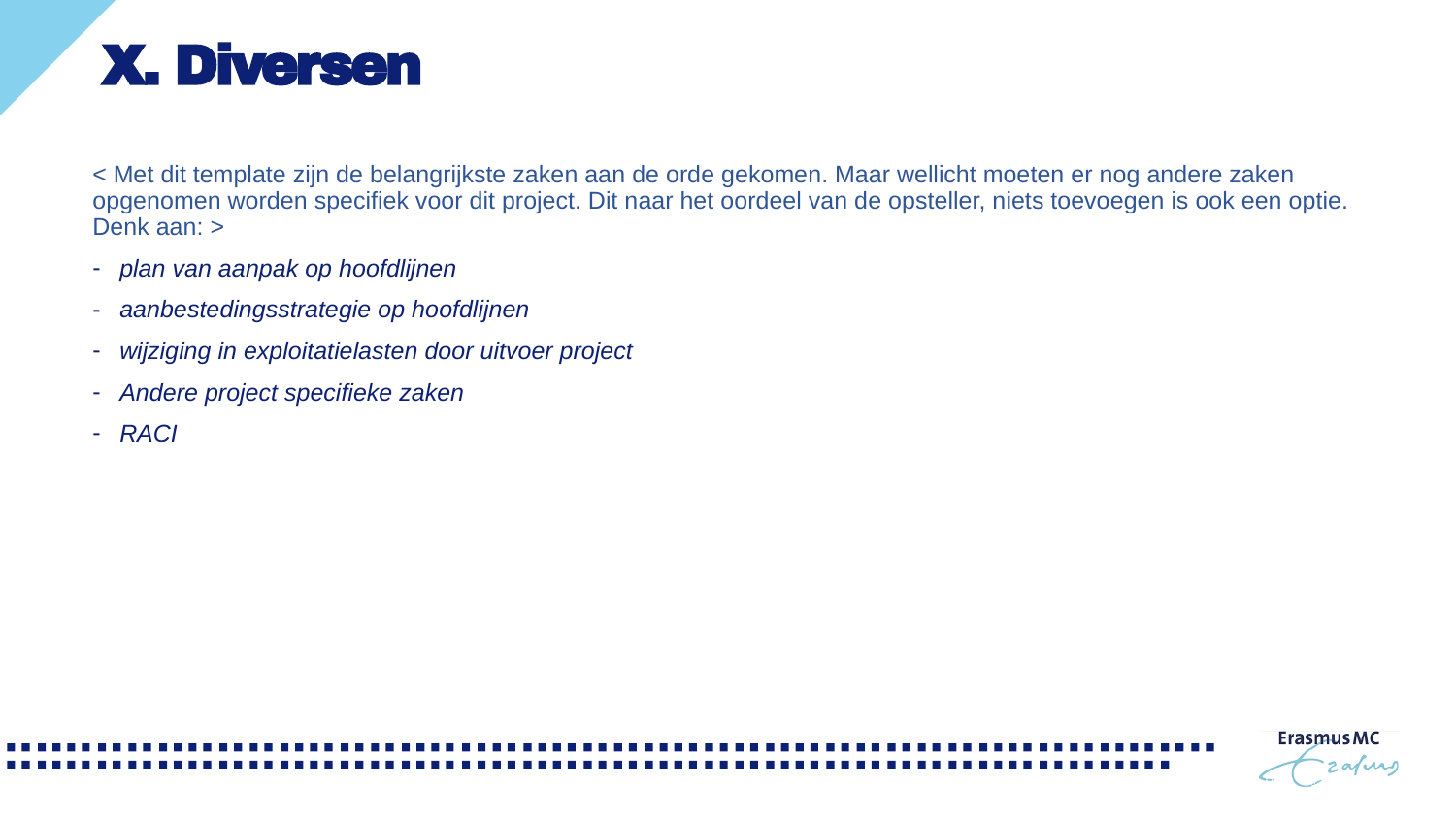

# X. Diversen
< Met dit template zijn de belangrijkste zaken aan de orde gekomen. Maar wellicht moeten er nog andere zaken opgenomen worden specifiek voor dit project. Dit naar het oordeel van de opsteller, niets toevoegen is ook een optie. Denk aan: >
plan van aanpak op hoofdlijnen
aanbestedingsstrategie op hoofdlijnen
wijziging in exploitatielasten door uitvoer project
Andere project specifieke zaken
RACI